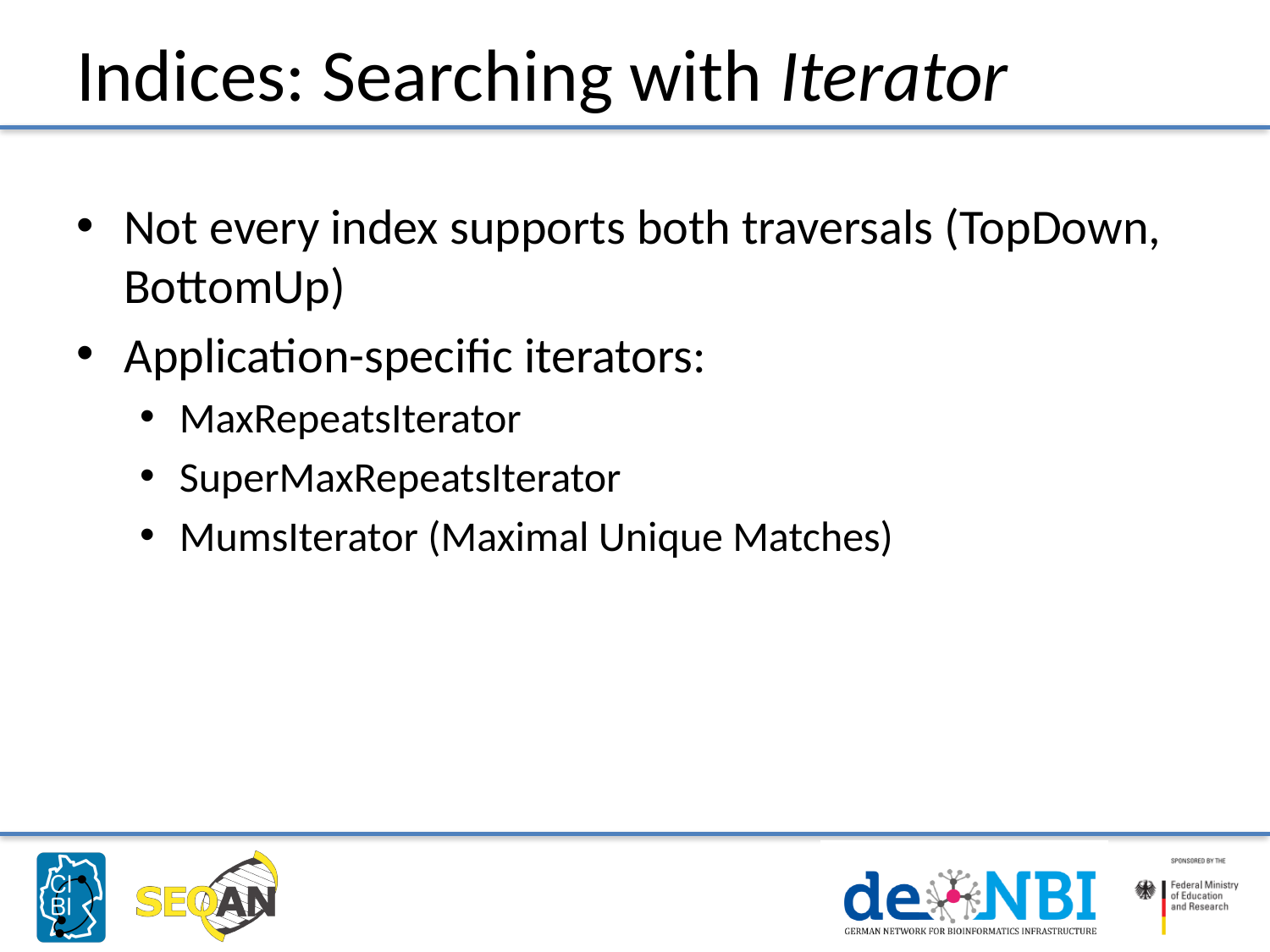

# Indices: Searching with Iterator
Not every index supports both traversals (TopDown, BottomUp)
Application-specific iterators:
MaxRepeatsIterator
SuperMaxRepeatsIterator
MumsIterator (Maximal Unique Matches)